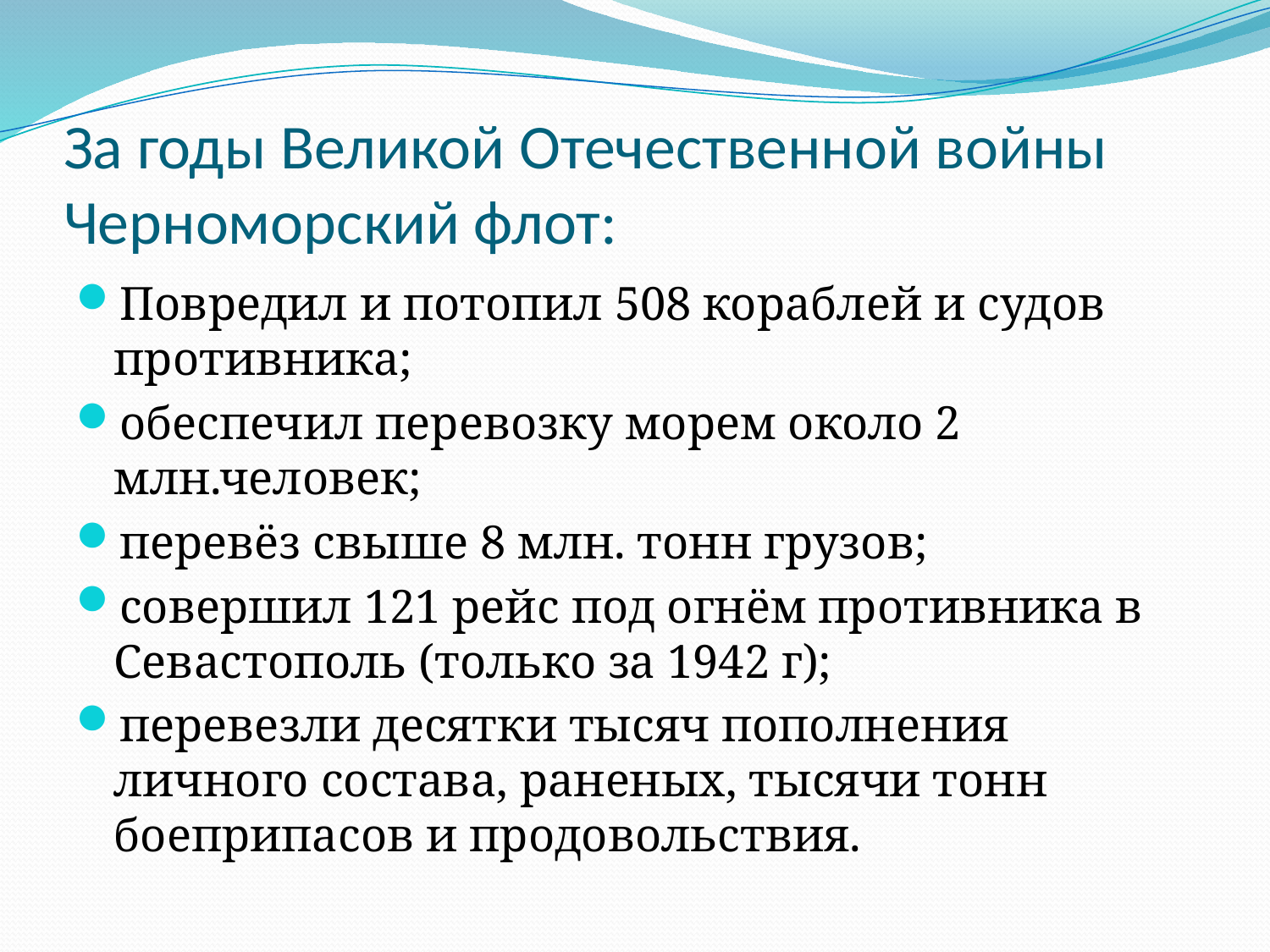

# За годы Великой Отечественной войны Черноморский флот:
Повредил и потопил 508 кораблей и судов противника;
обеспечил перевозку морем около 2 млн.человек;
перевёз свыше 8 млн. тонн грузов;
совершил 121 рейс под огнём противника в Севастополь (только за 1942 г);
перевезли десятки тысяч пополнения личного состава, раненых, тысячи тонн боеприпасов и продовольствия.